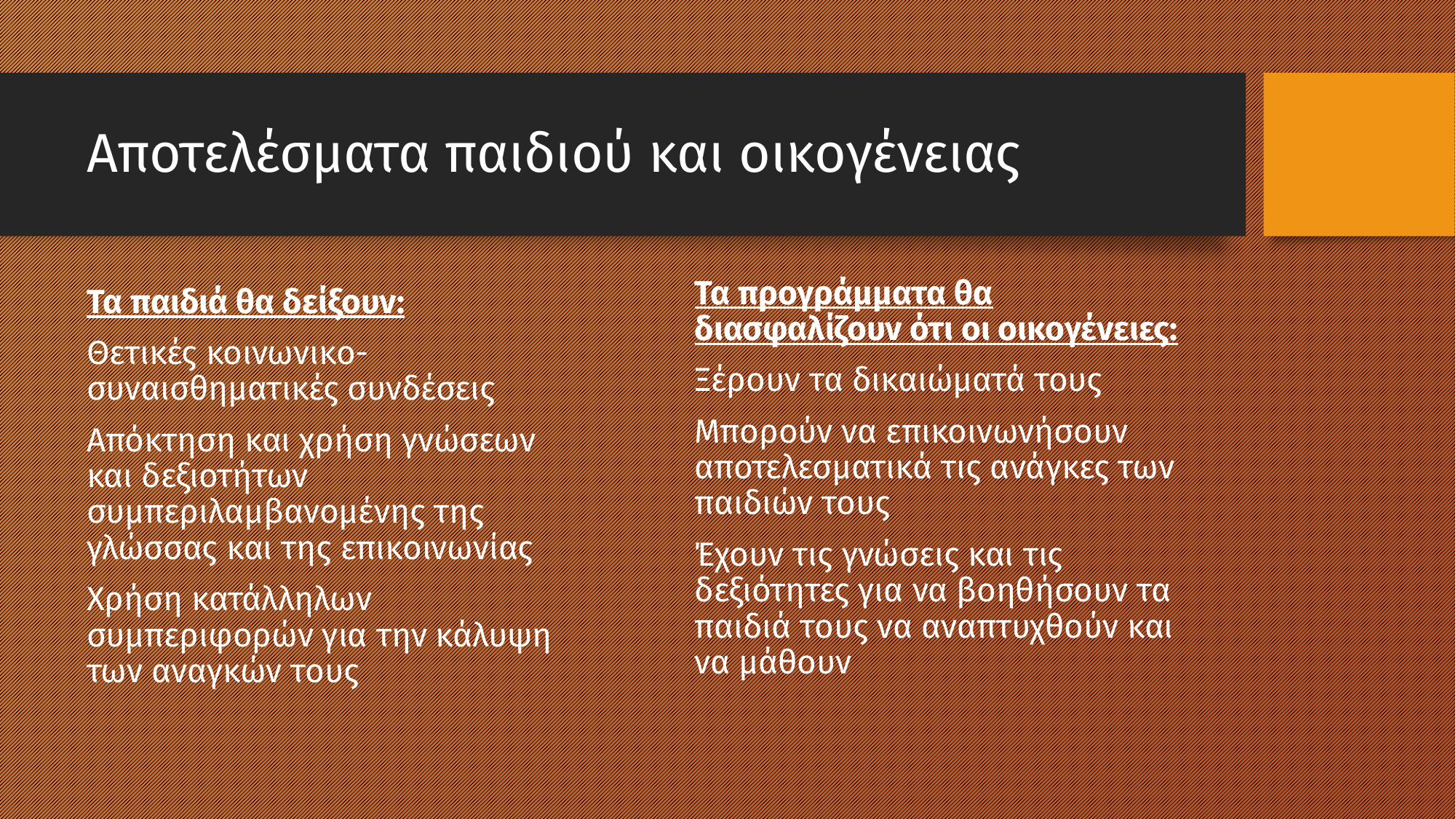

# Αποτελέσματα παιδιού και οικογένειας
Τα προγράμματα θα διασφαλίζουν ότι οι οικογένειες:
Ξέρουν τα δικαιώματά τους
Μπορούν να επικοινωνήσουν αποτελεσματικά τις ανάγκες των παιδιών τους
Έχουν τις γνώσεις και τις δεξιότητες για να βοηθήσουν τα παιδιά τους να αναπτυχθούν και να μάθουν
Τα παιδιά θα δείξουν:
Θετικές κοινωνικο-συναισθηματικές συνδέσεις
Απόκτηση και χρήση γνώσεων και δεξιοτήτων συμπεριλαμβανομένης της γλώσσας και της επικοινωνίας
Χρήση κατάλληλων συμπεριφορών για την κάλυψη των αναγκών τους